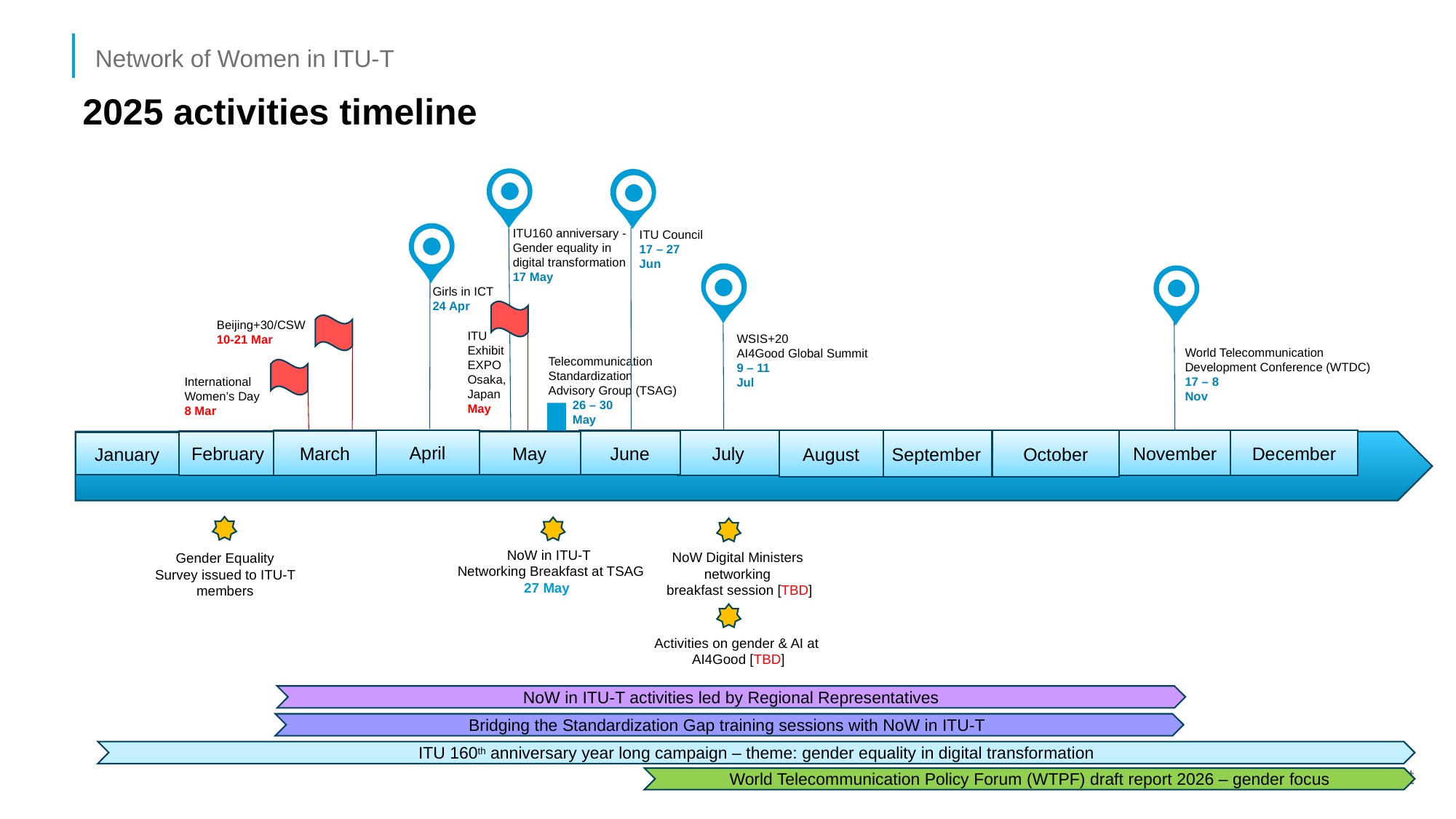

Network of Women in ITU-T
# 2025 activities timeline

ITU160 anniversary -
Gender equality in digital transformation
17 May
ITU Council
17 – 27
Jun

Girls in ICT
24 Apr

Beijing+30/CSW
10-21 Mar

ITU
Exhibit
EXPO
Osaka,
Japan
May

WSIS+20
AI4Good Global Summit
9 – 11
Jul
World Telecommunication Development Conference (WTDC)
17 – 8
Nov
Telecommunication Standardization
Advisory Group (TSAG)
       26 – 30
       May

International Women’s Day
8 Mar

April
June
July
August
November
September
October
December
March
February
May

January

NoW in ITU-T
Networking Breakfast at TSAG
27 May
NoW Digital Ministers
networking
breakfast session [TBD]
Gender Equality
Survey issued to ITU-T members

Activities on gender & AI at
AI4Good [TBD]
NoW in ITU-T activities led by Regional Representatives
Bridging the Standardization Gap training sessions with NoW in ITU-T
ITU 160th anniversary year long campaign – theme: gender equality in digital transformation
World Telecommunication Policy Forum (WTPF) draft report 2026 – gender focus